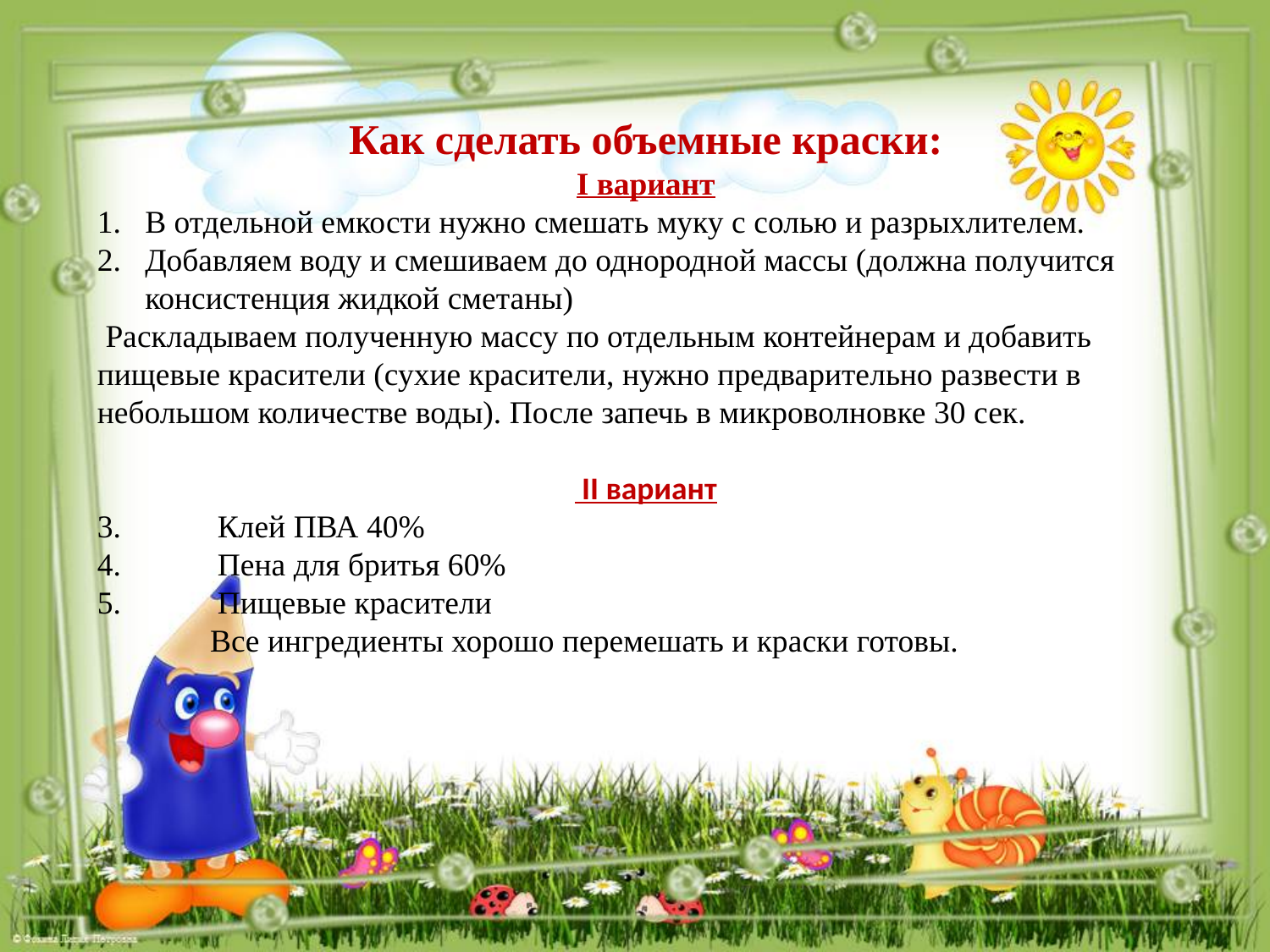

Как сделать объемные краски:
I вариант
В отдельной емкости нужно смешать муку с солью и разрыхлителем.
Добавляем воду и смешиваем до однородной массы (должна получится консистенция жидкой сметаны)
 Раскладываем полученную массу по отдельным контейнерам и добавить пищевые красители (сухие красители, нужно предварительно развести в небольшом количестве воды). После запечь в микроволновке 30 сек.
 II вариант
         Клей ПВА 40%
         Пена для бритья 60%
         Пищевые красители
              Все ингредиенты хорошо перемешать и краски готовы.